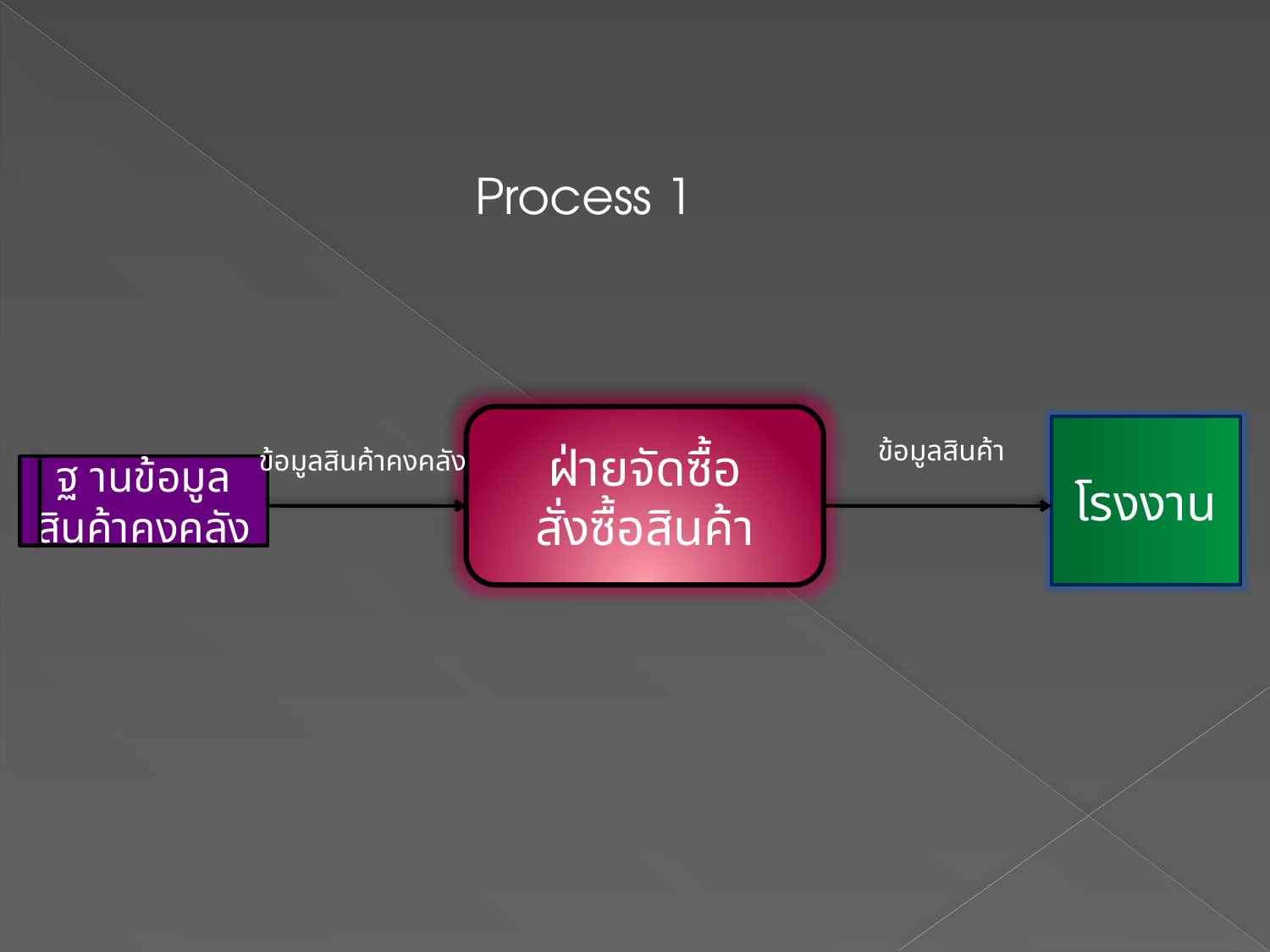

Process 1
ฝ่ายจัดซื้อ
สั่งซื้อสินค้า
โรงงาน
ข้อมูลสินค้า
ข้อมูลสินค้าคงคลัง
ฐ านข้อมูลสินค้าคงคลัง